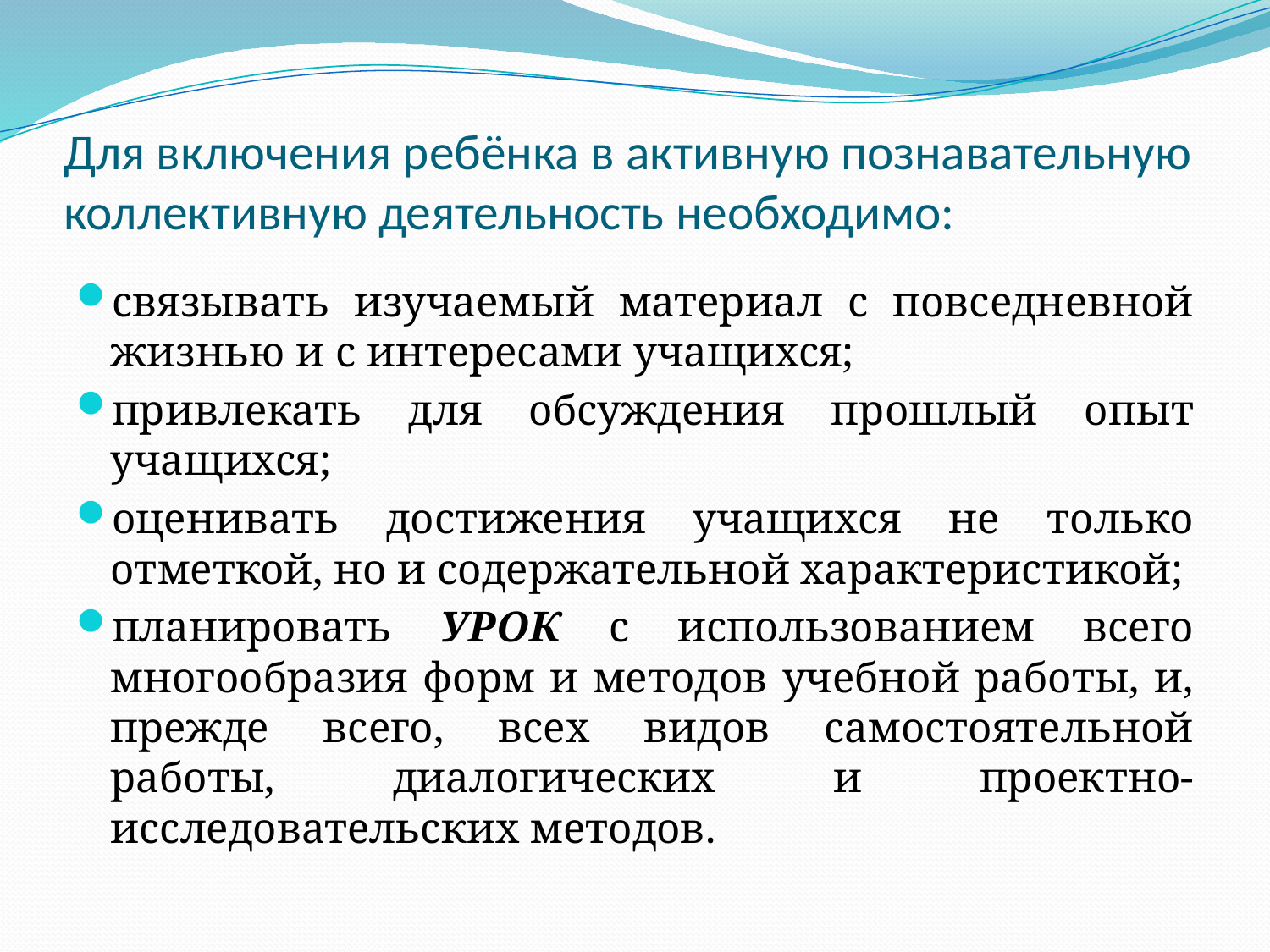

# Для включения ребёнка в активную познавательную коллективную деятельность необходимо:
связывать изучаемый материал с повседневной жизнью и с интересами учащихся;
привлекать для обсуждения прошлый опыт учащихся;
оценивать достижения учащихся не только отметкой, но и содержательной характеристикой;
планировать УРОК с использованием всего многообразия форм и методов учебной работы, и, прежде всего, всех видов самостоятельной работы, диалогических и проектно-исследовательских методов.